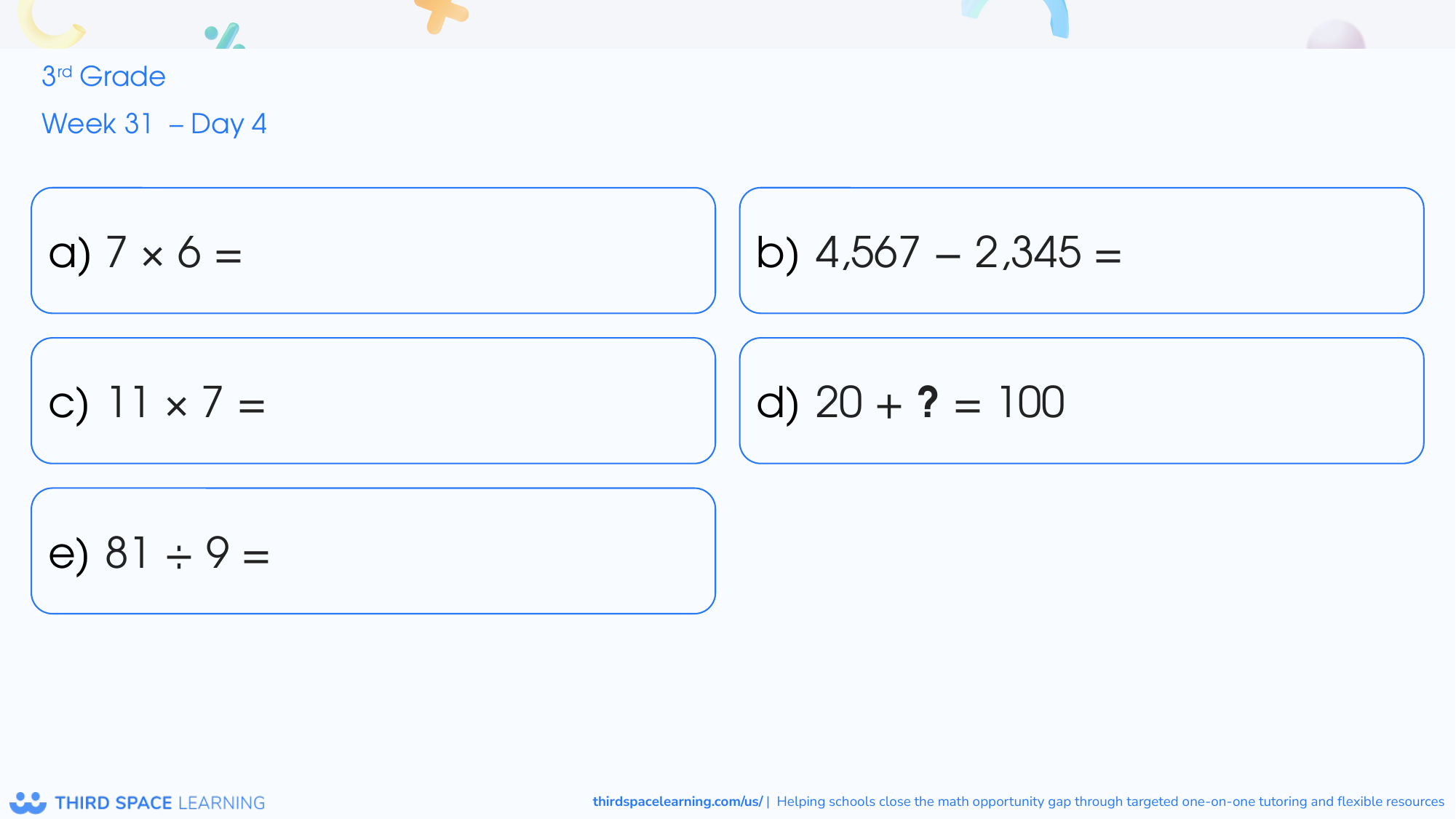

3rd Grade
Week 31  – Day 4
7 × 6 =
4,567 − 2,345 =
11 × 7 =
20 + ? = 100
81 ÷ 9 =